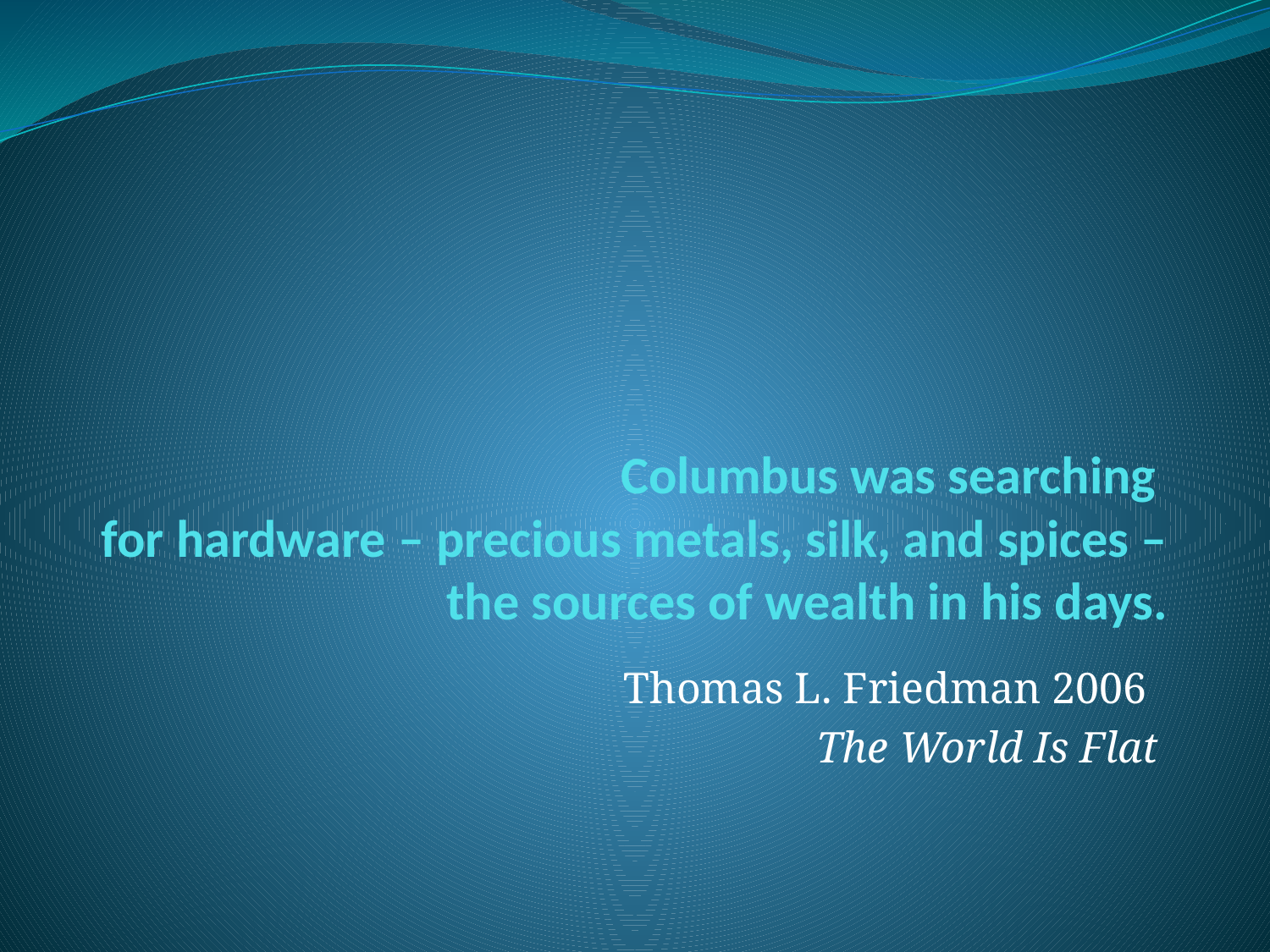

# Columbus was searching for hardware – precious metals, silk, and spices – the sources of wealth in his days.
Thomas L. Friedman 2006
The World Is Flat